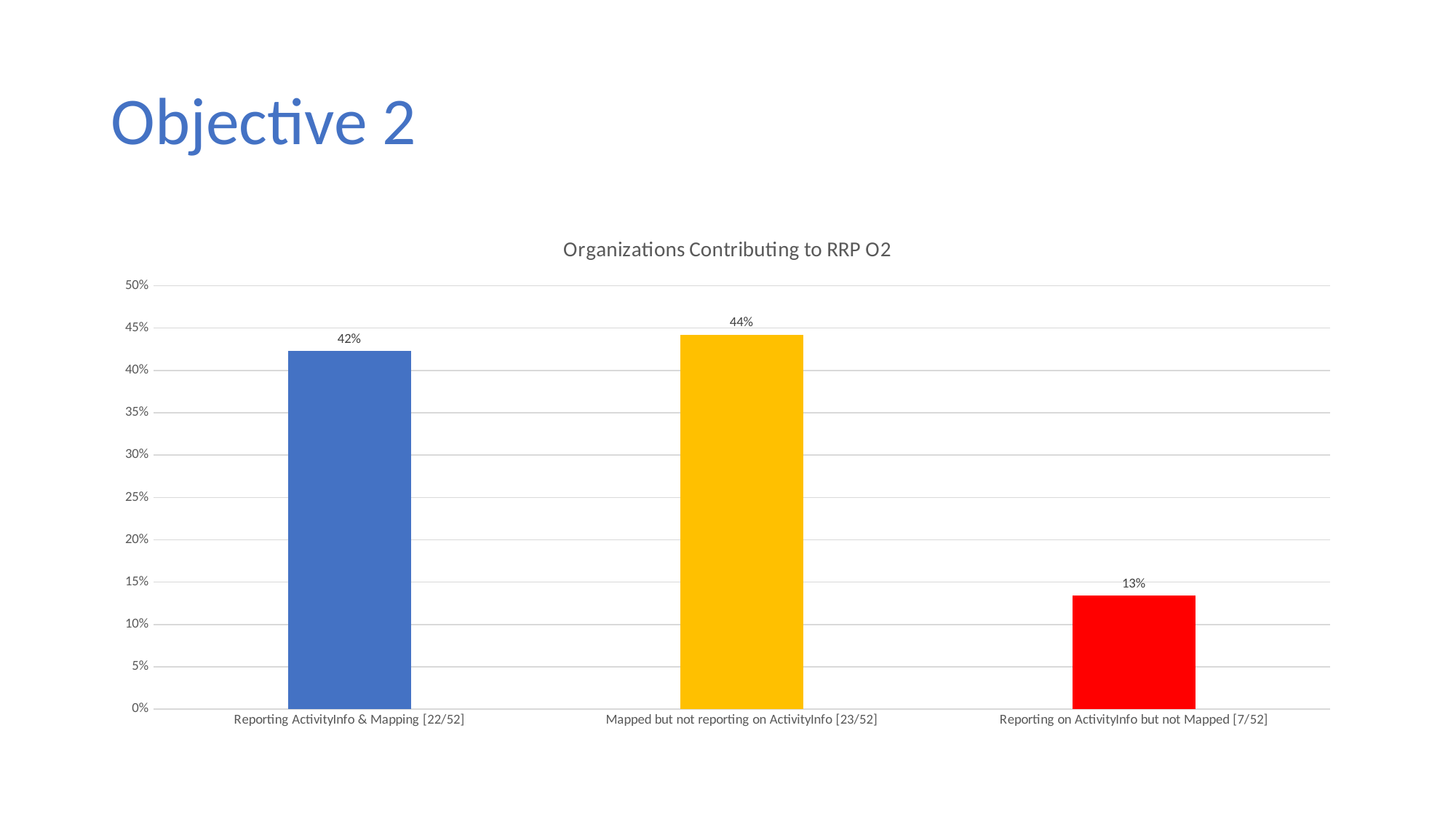

# Objective 2

### Chart: Organizations Contributing to RRP O2

| Category |  |
|---|---|
| Reporting ActivityInfo & Mapping [22/52] | 0.4230769230769231 |
| Mapped but not reporting on ActivityInfo [23/52] | 0.4423076923076923 |
| Reporting on ActivityInfo but not Mapped [7/52] | 0.1346153846153846 |